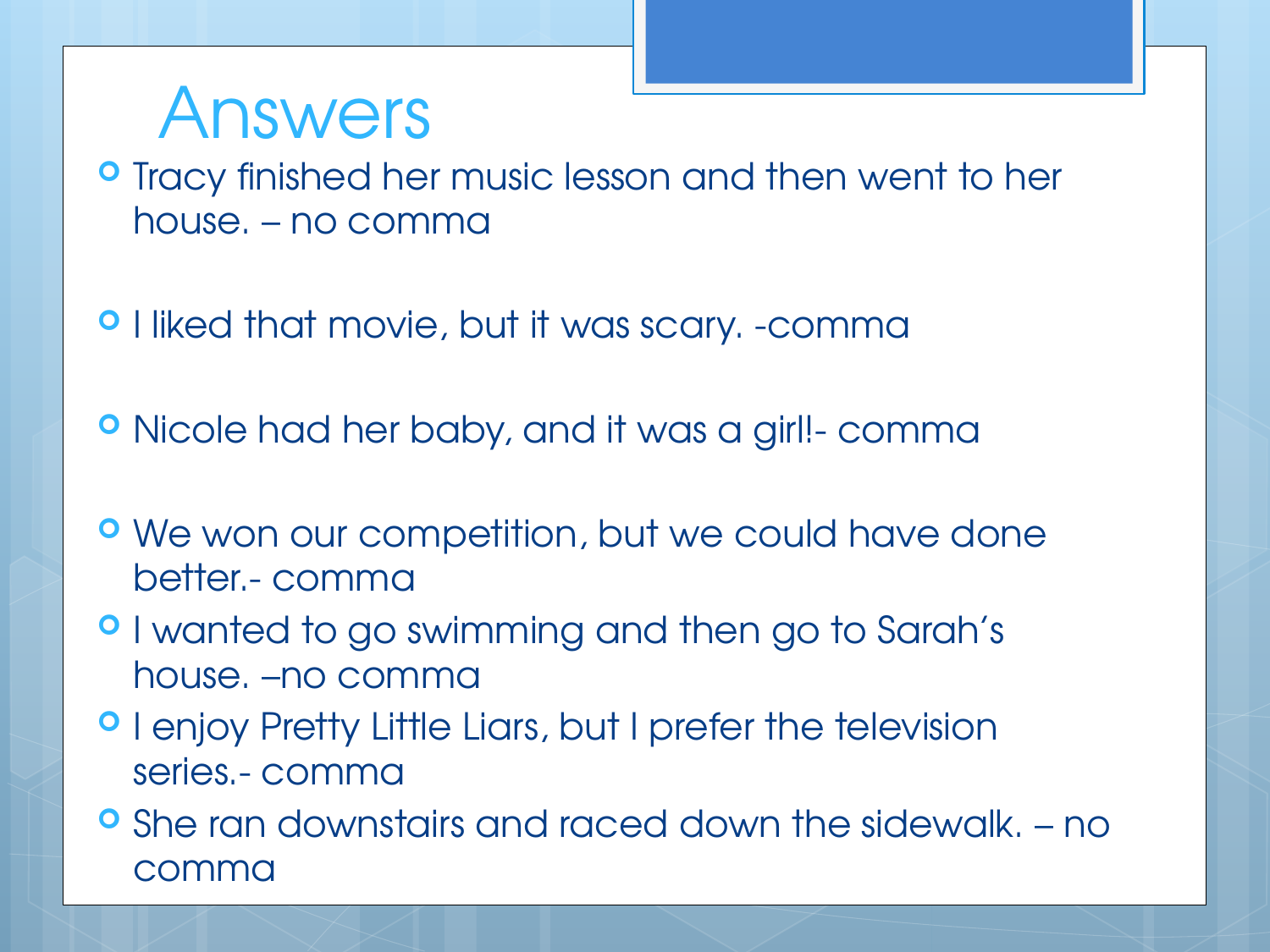

# Answers
Tracy finished her music lesson and then went to her house. – no comma

I liked that movie, but it was scary. -comma

Nicole had her baby, and it was a girl!- comma

We won our competition, but we could have done better.- comma
I wanted to go swimming and then go to Sarah’s house. –no comma
I enjoy Pretty Little Liars, but I prefer the television series.- comma
She ran downstairs and raced down the sidewalk. – no comma